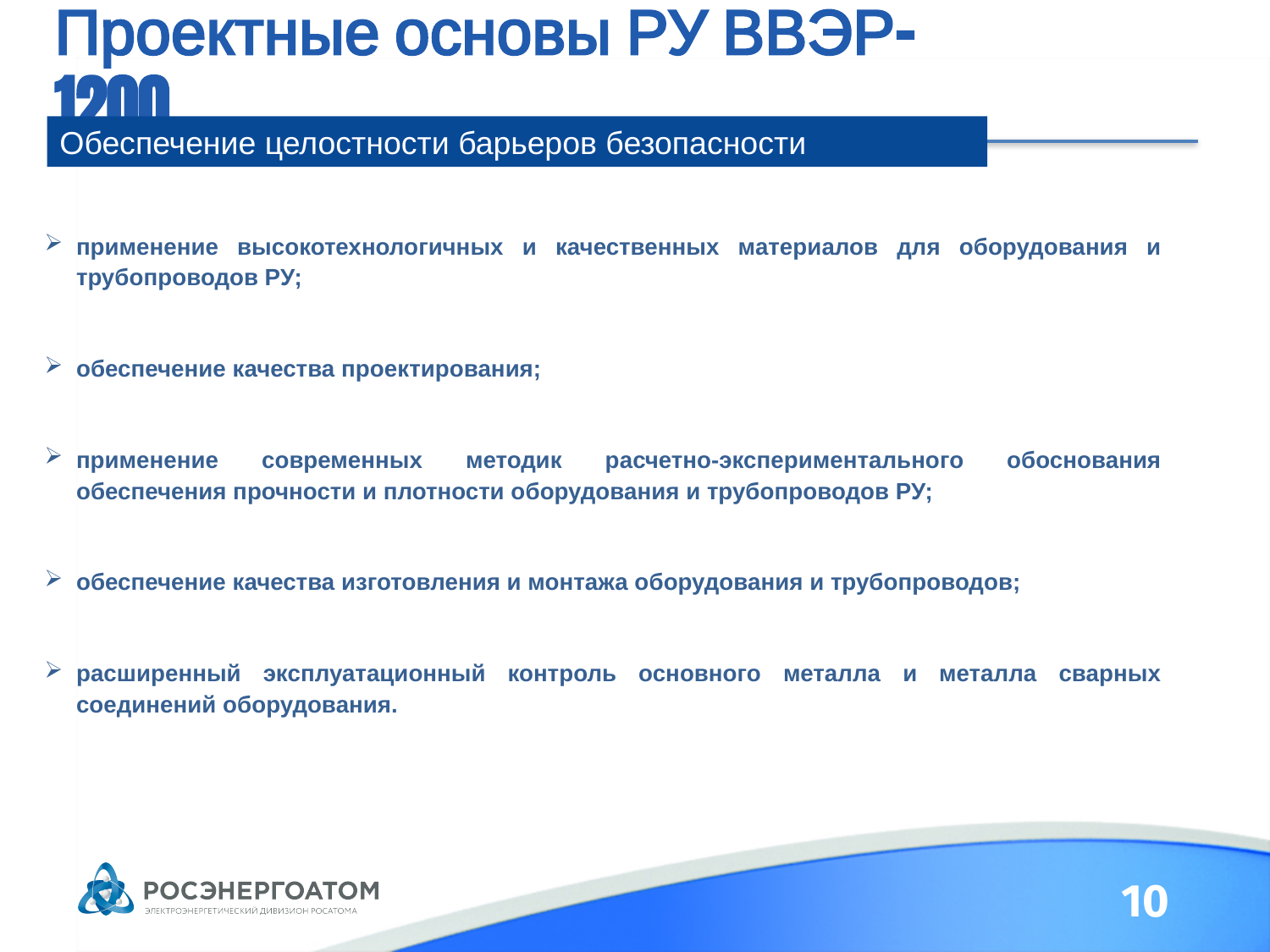

# Проектные основы РУ ВВЭР-1200
Обеспечение целостности барьеров безопасности
применение высокотехнологичных и качественных материалов для оборудования и трубопроводов РУ;
обеспечение качества проектирования;
применение современных методик расчетно-экспериментального обоснования обеспечения прочности и плотности оборудования и трубопроводов РУ;
обеспечение качества изготовления и монтажа оборудования и трубопроводов;
расширенный эксплуатационный контроль основного металла и металла сварных соединений оборудования.